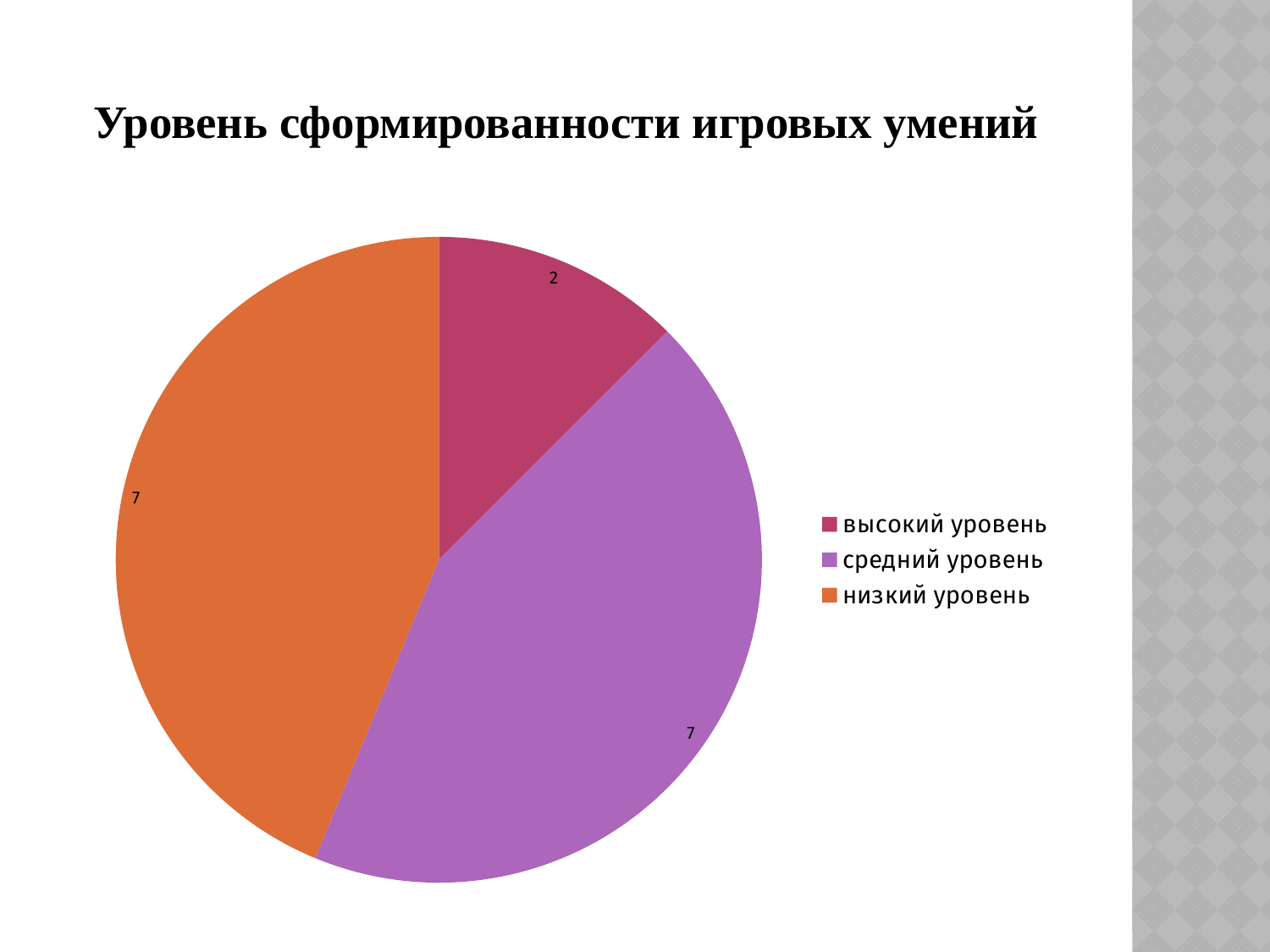

# Уровень сформированности игровых умений

### Chart

| Category | Продажи |
|---|---|
| высокий уровень | 2.0 |
| средний уровень  | 7.0 |
| низкий уровень  | 7.0 |